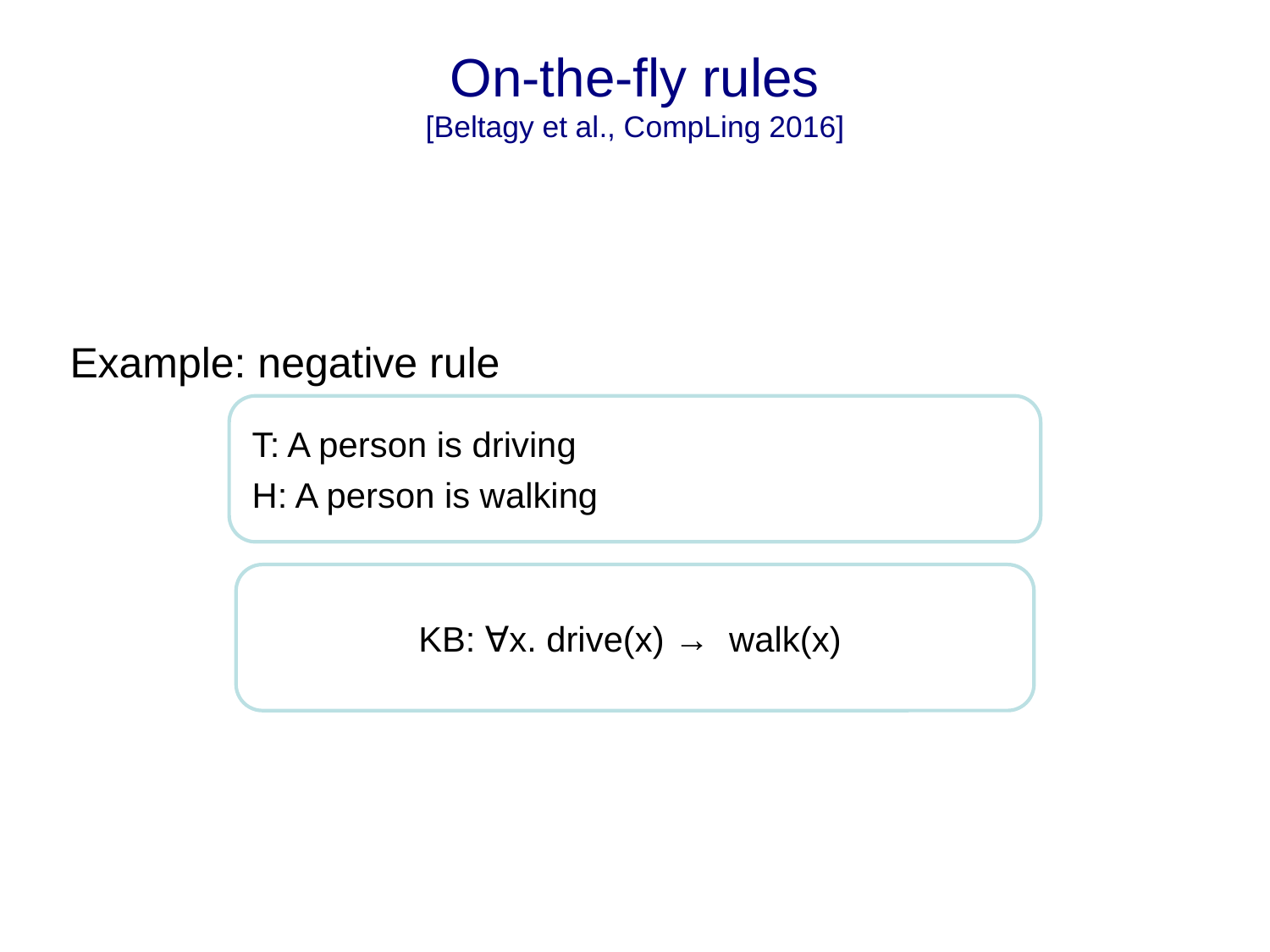

# On-the-fly rules
[Beltagy et al., CompLing 2016]
Example: negative rule

T: A person is driving
H: A person is walking
KB: ∀x. drive(x) →  walk(x)
37